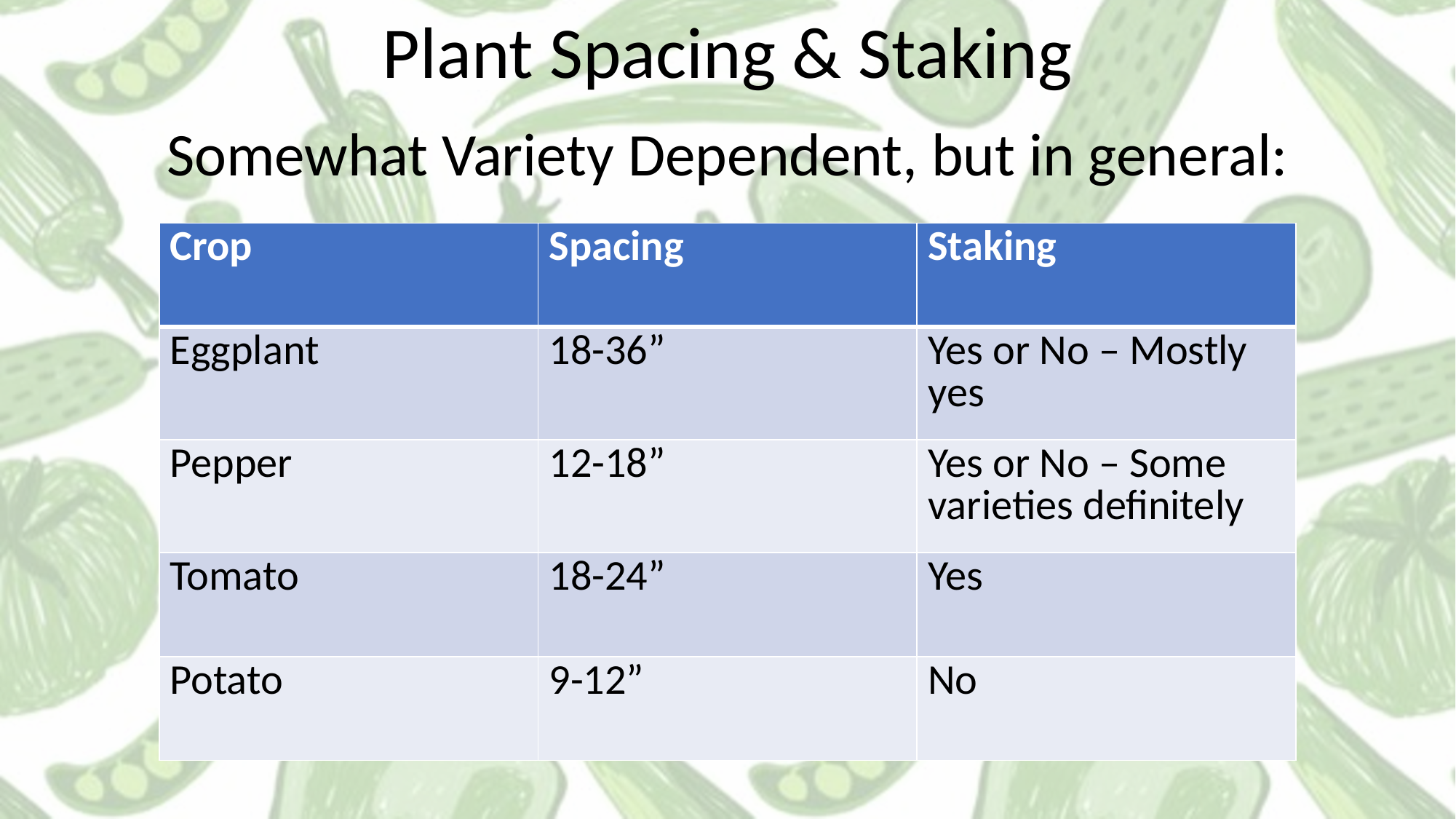

Plant Spacing & Staking
Somewhat Variety Dependent, but in general:
| Crop | Spacing | Staking |
| --- | --- | --- |
| Eggplant | 18-36” | Yes or No – Mostly yes |
| Pepper | 12-18” | Yes or No – Some varieties definitely |
| Tomato | 18-24” | Yes |
| Potato | 9-12” | No |